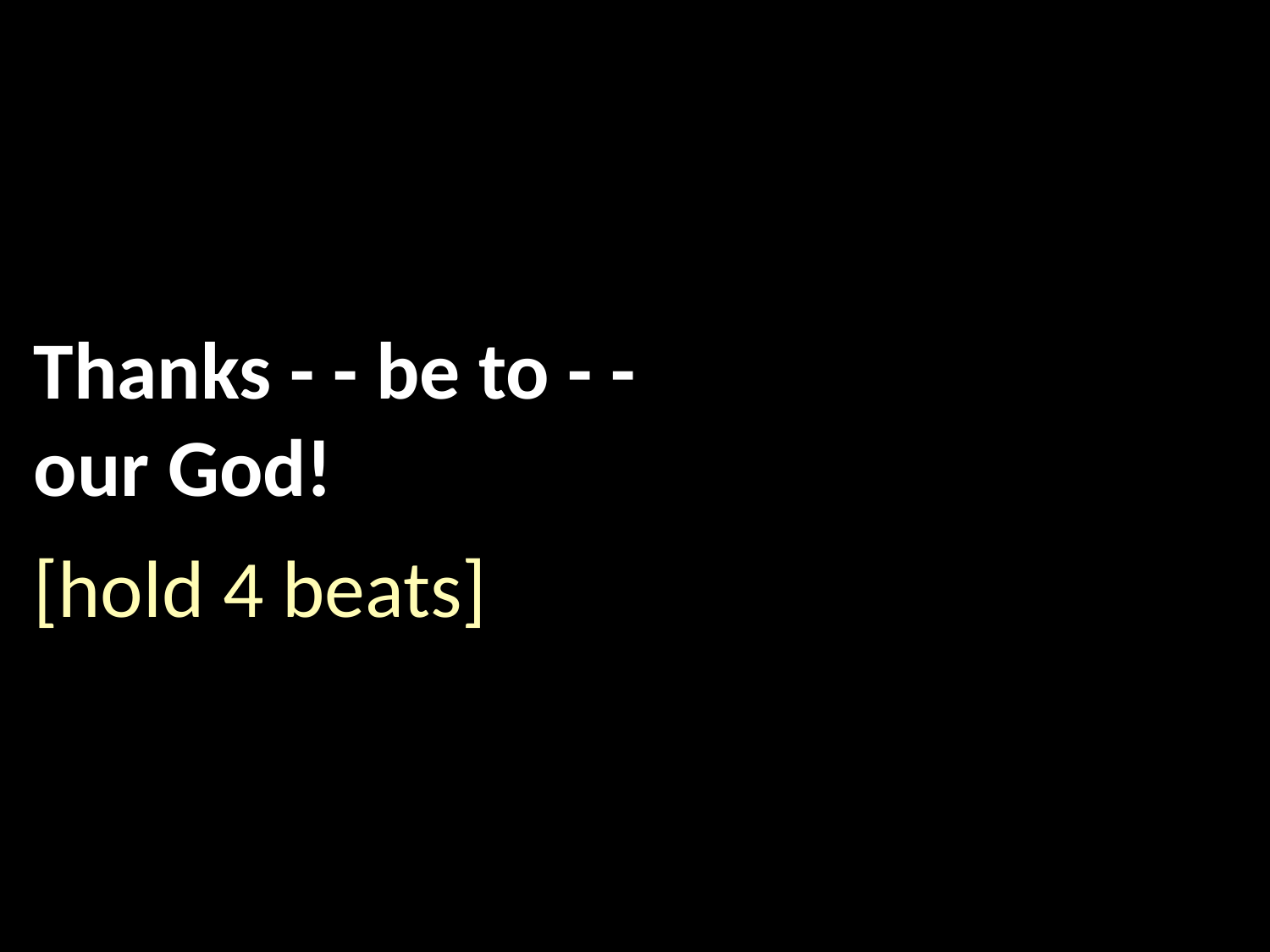

Thanks - - be to - -
our God!
[hold 4 beats]